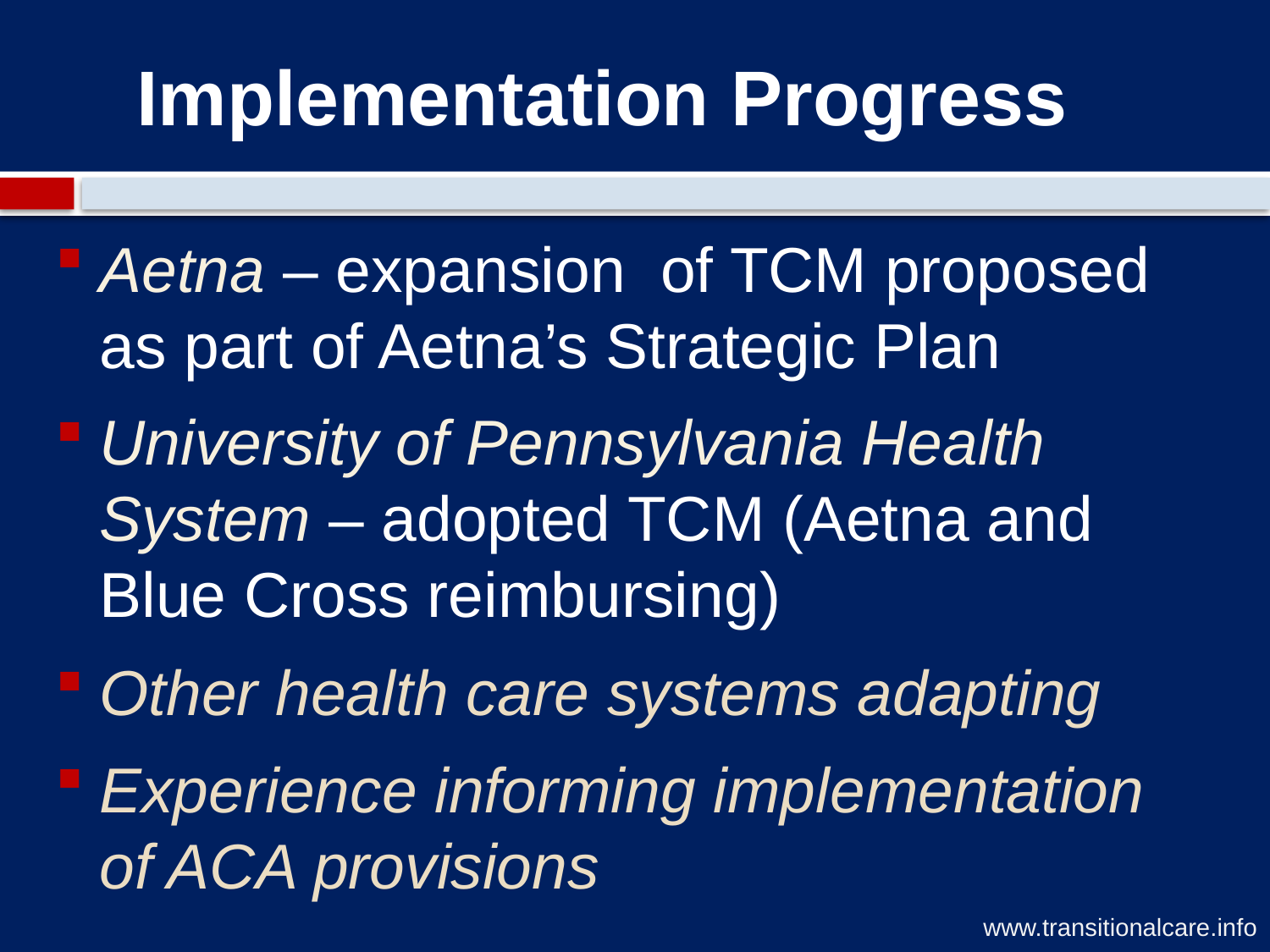

Implementation Progress
Aetna – expansion  of TCM proposed as part of Aetna’s Strategic Plan
University of Pennsylvania Health System – adopted TCM (Aetna and Blue Cross reimbursing)
Other health care systems adapting
Experience informing implementation of ACA provisions
www.transitionalcare.info